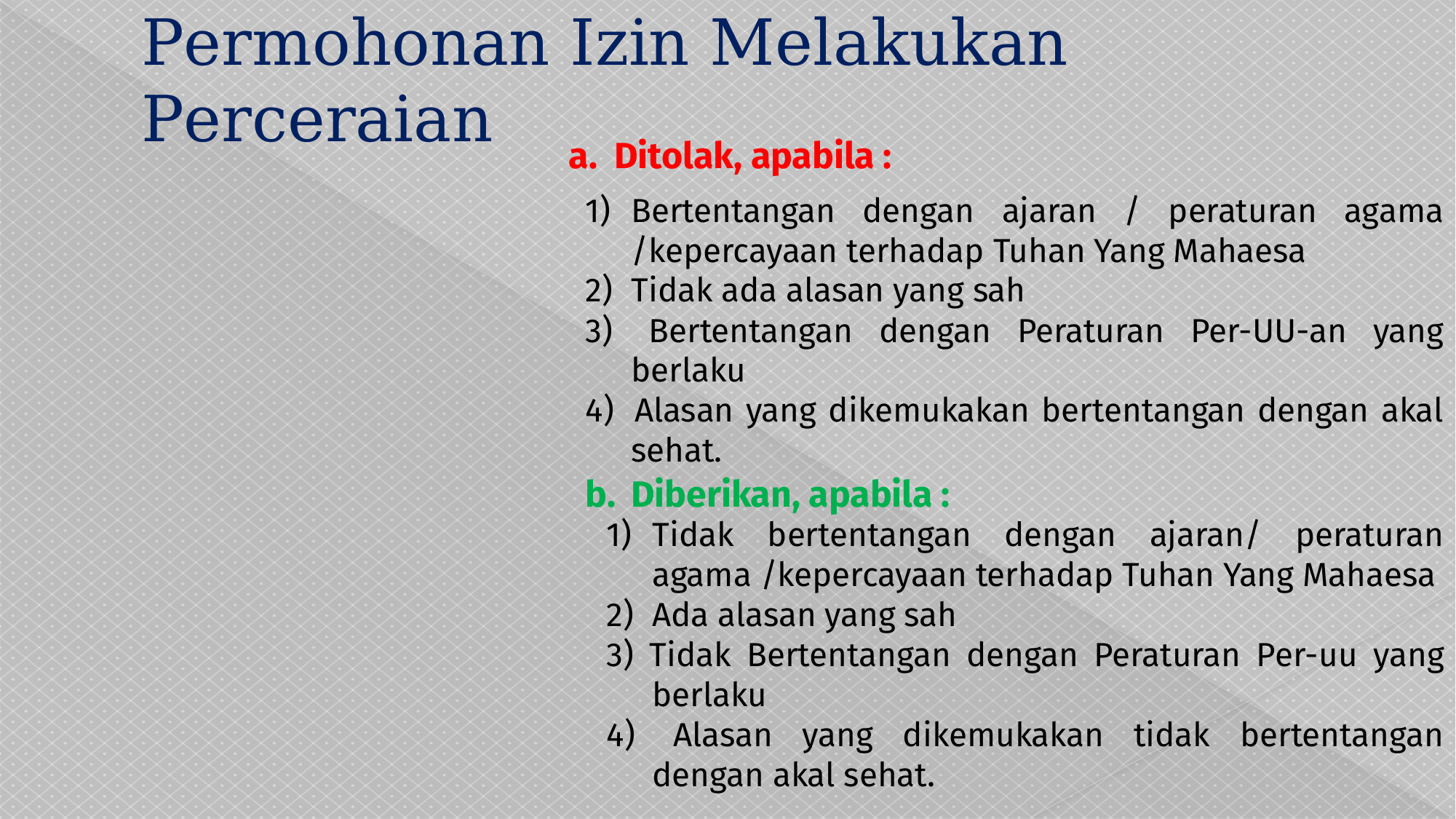

# Permohonan Izin Melakukan Perceraian
a.	Ditolak, apabila :
1)	Bertentangan dengan ajaran / peraturan agama /kepercayaan terhadap Tuhan Yang Mahaesa
2)	Tidak ada alasan yang sah
3) 	Bertentangan dengan Peraturan Per-UU-an yang berlaku
4) 	Alasan yang dikemukakan bertentangan dengan akal sehat.

b.	Diberikan, apabila :
1)	Tidak bertentangan dengan ajaran/ peraturan agama /kepercayaan terhadap Tuhan Yang Mahaesa
2)	Ada alasan yang sah
3) Tidak Bertentangan dengan Peraturan Per-uu yang berlaku
4) 	Alasan yang dikemukakan tidak bertentangan dengan akal sehat.